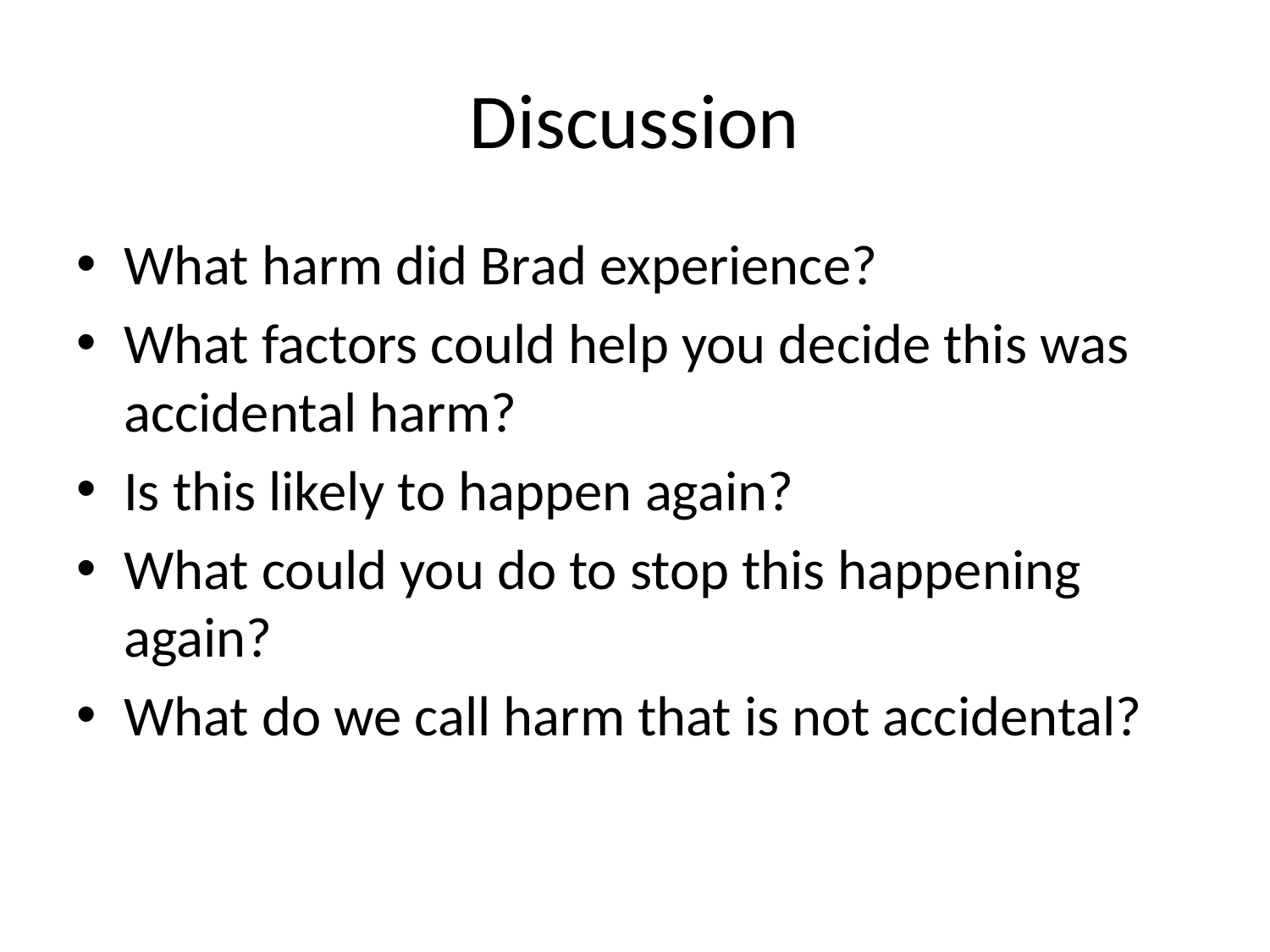

# Discussion
What harm did Brad experience?
What factors could help you decide this was accidental harm?
Is this likely to happen again?
What could you do to stop this happening again?
What do we call harm that is not accidental?